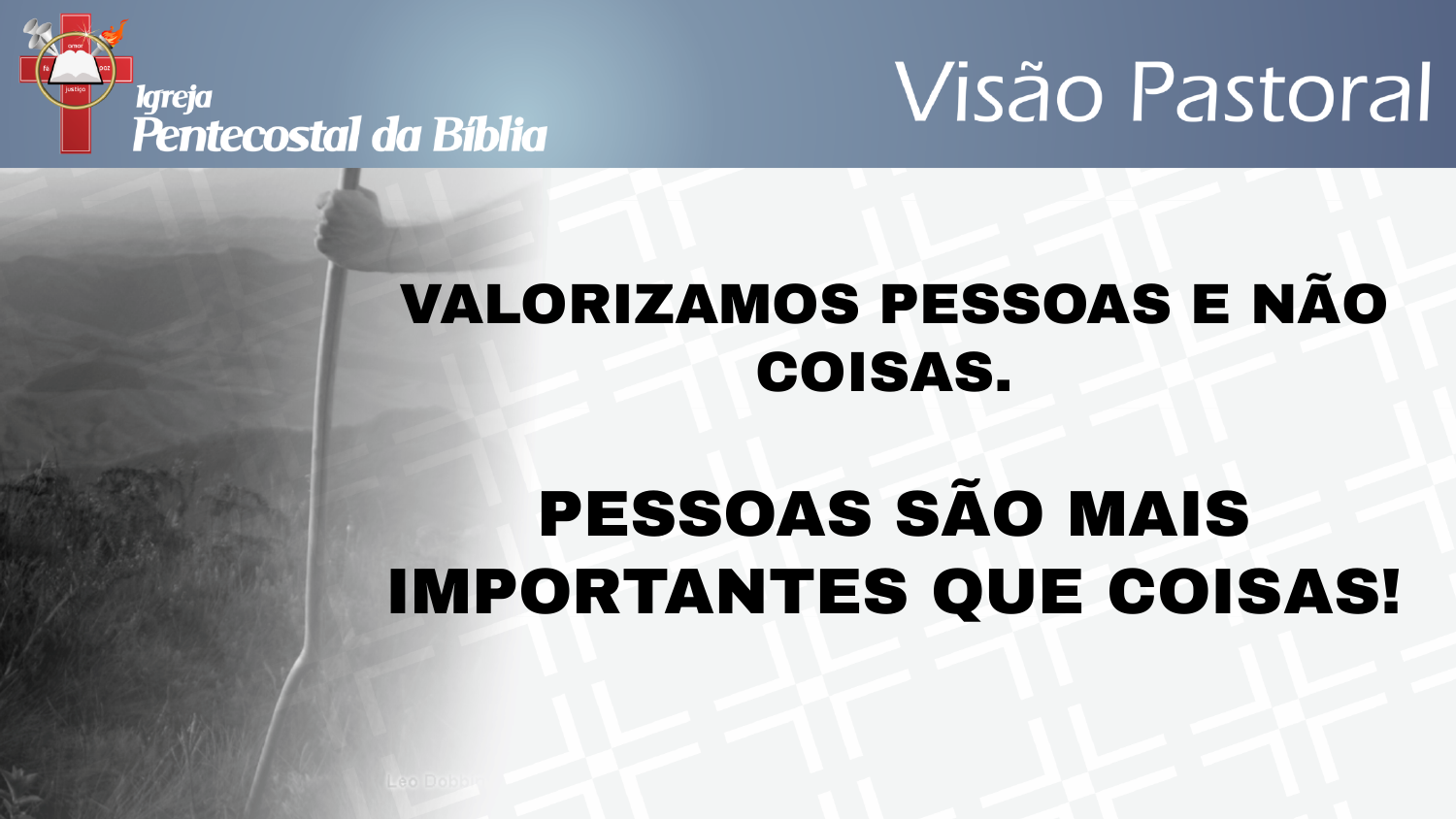

VALORIZAMOS PESSOAS E NÃO COISAS.

PESSOAS SÃO MAIS IMPORTANTES QUE COISAS!